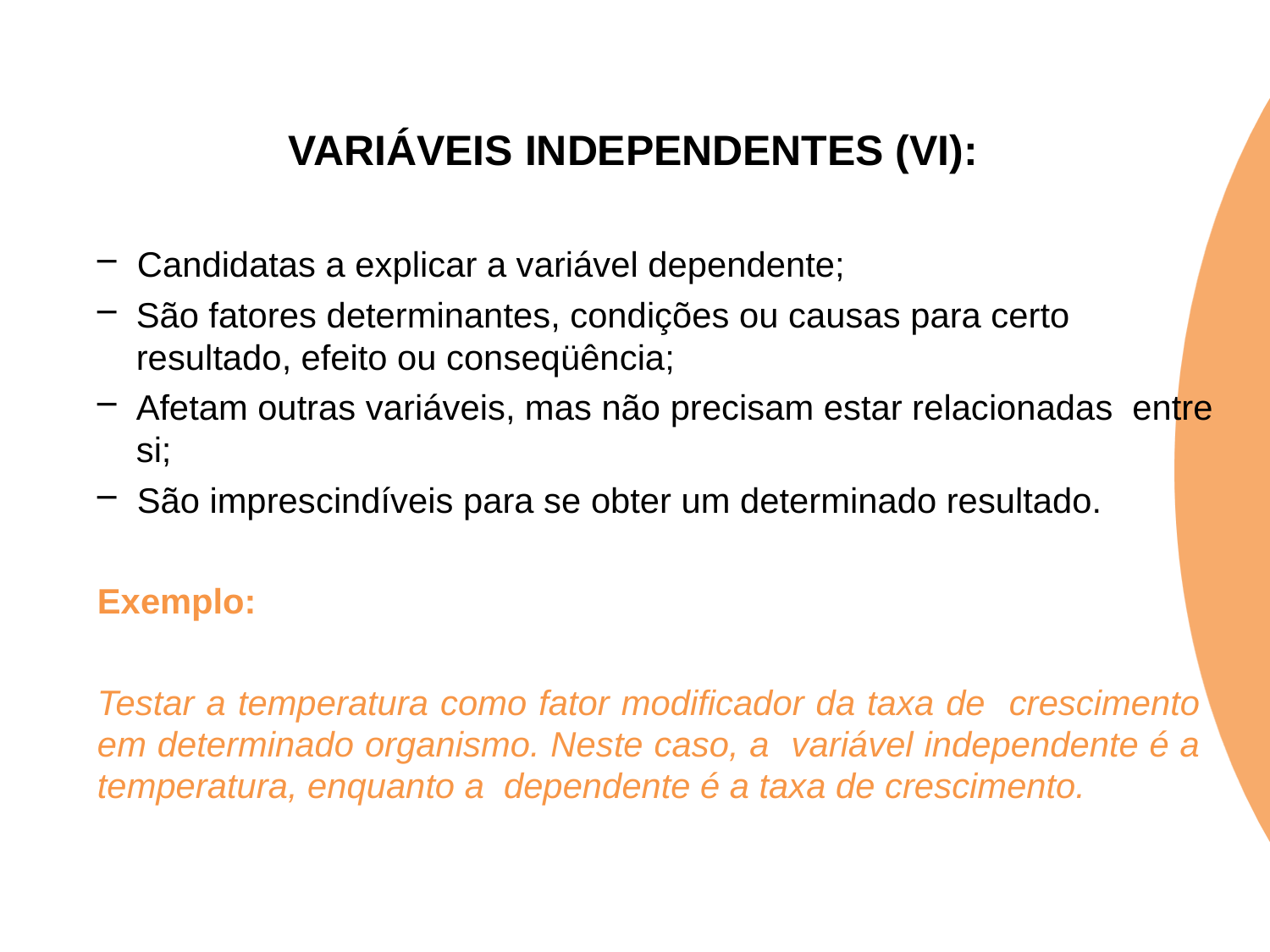

VARIÁVEIS INDEPENDENTES (VI):

Candidatas a explicar a variável dependente;
São fatores determinantes, condições ou causas para certo  resultado, efeito ou conseqüência;
Afetam outras variáveis, mas não precisam estar relacionadas  entre si;
São imprescindíveis para se obter um determinado resultado.

Exemplo:

Testar a temperatura como fator modificador da taxa de  crescimento em determinado organismo. Neste caso, a  variável independente é a temperatura, enquanto a  dependente é a taxa de crescimento.